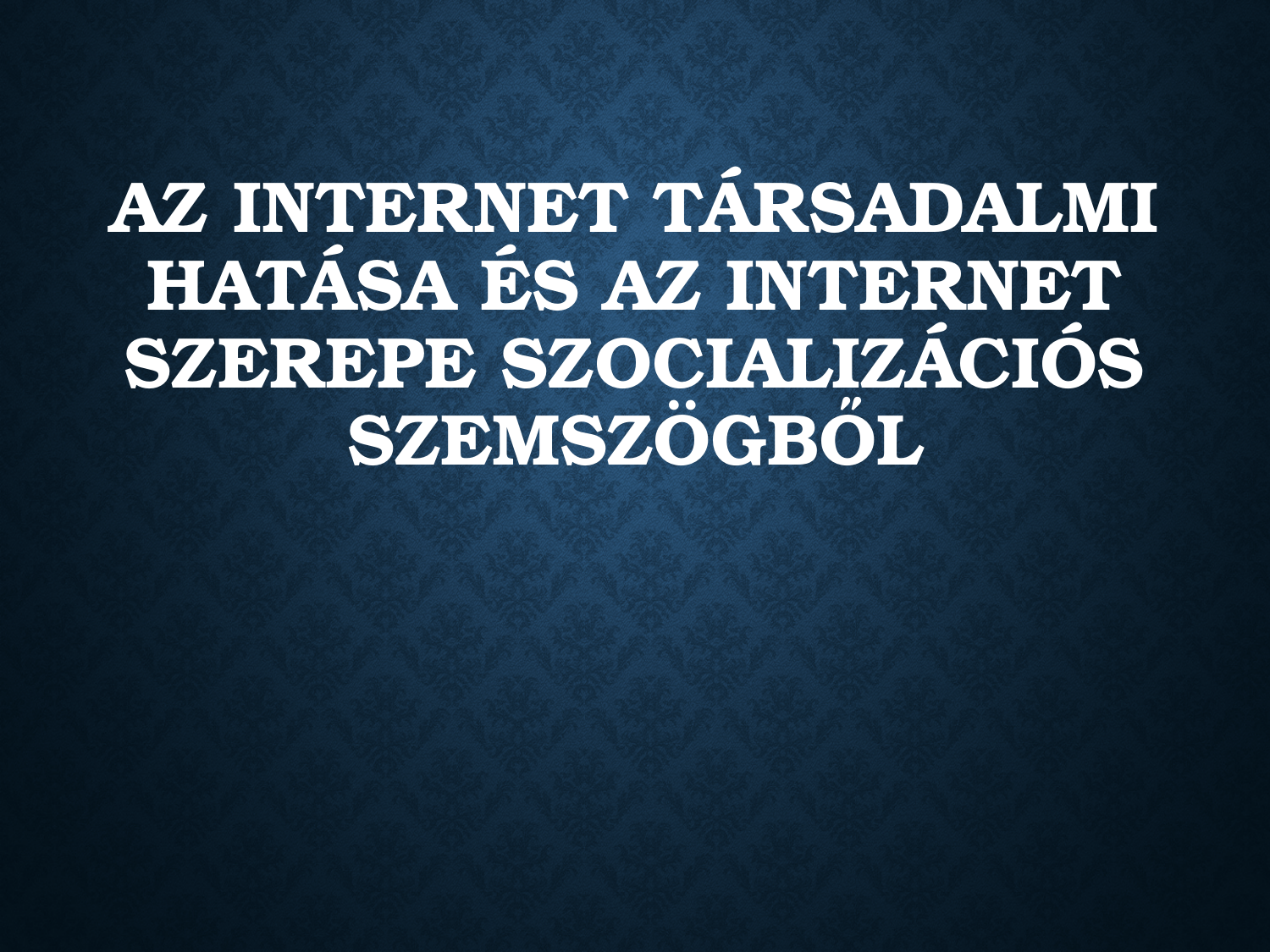

# Az internet társadalmi hatása és az internet szerepe szocializációs szemszögből